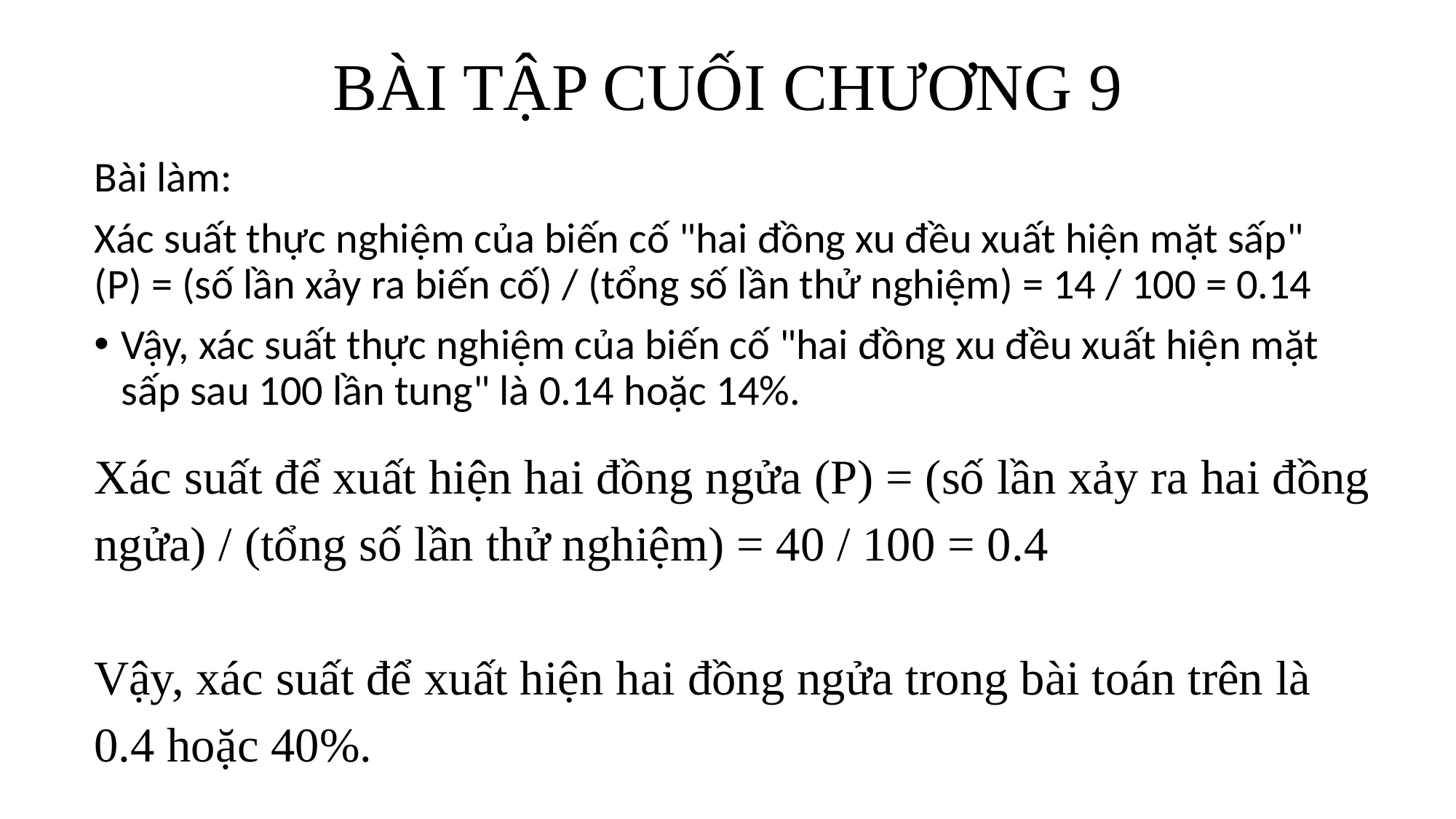

# BÀI TẬP CUỐI CHƯƠNG 9
Bài làm:
Xác suất thực nghiệm của biến cố "hai đồng xu đều xuất hiện mặt sấp" (P) = (số lần xảy ra biến cố) / (tổng số lần thử nghiệm) = 14 / 100 = 0.14
Vậy, xác suất thực nghiệm của biến cố "hai đồng xu đều xuất hiện mặt sấp sau 100 lần tung" là 0.14 hoặc 14%.

Xác suất để xuất hiện hai đồng ngửa (P) = (số lần xảy ra hai đồng ngửa) / (tổng số lần thử nghiệm) = 40 / 100 = 0.4

Vậy, xác suất để xuất hiện hai đồng ngửa trong bài toán trên là 0.4 hoặc 40%.